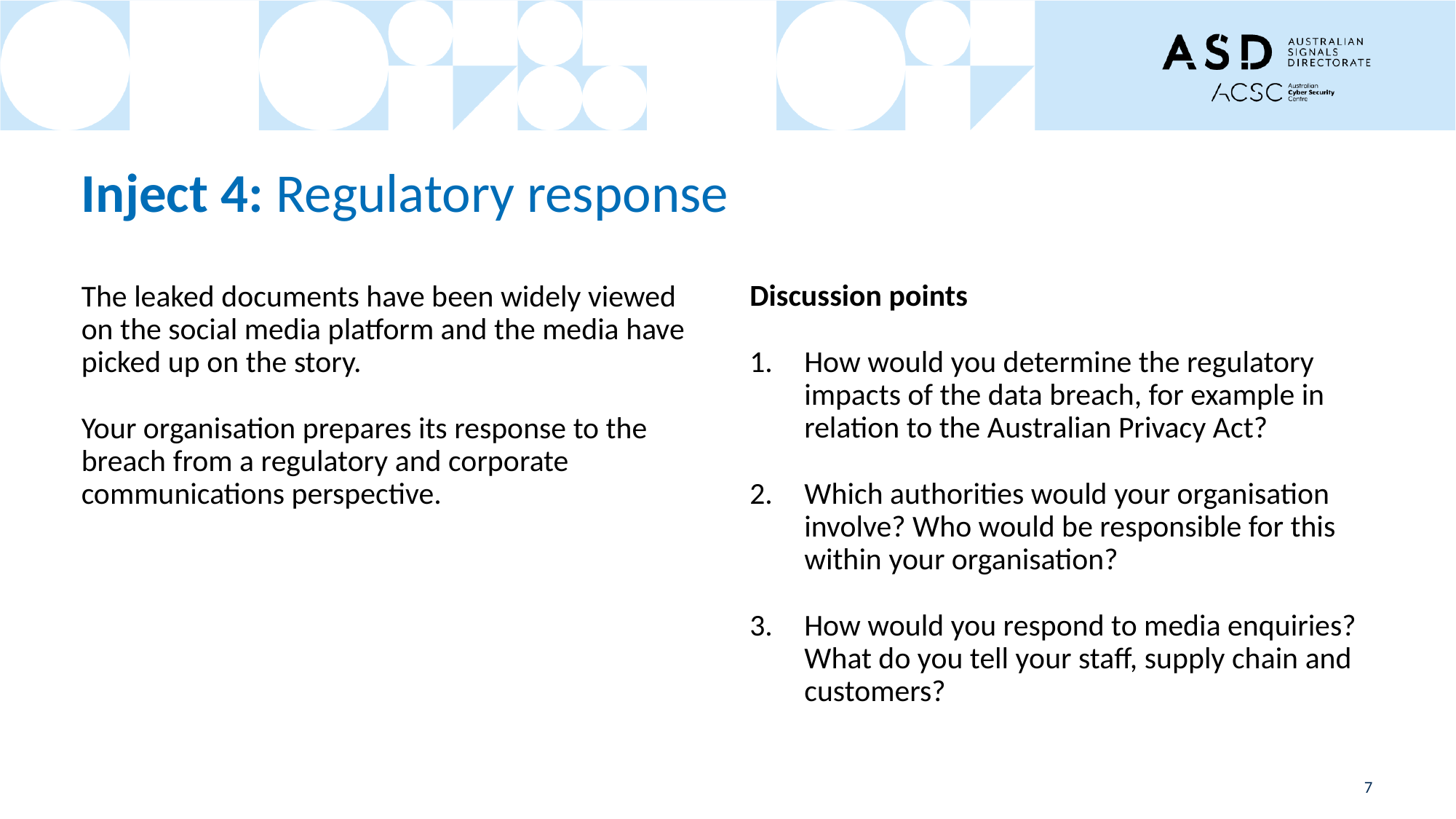

# Inject 4: Regulatory response
Discussion points
How would you determine the regulatory impacts of the data breach, for example in relation to the Australian Privacy Act?
Which authorities would your organisation involve? Who would be responsible for this within your organisation?
How would you respond to media enquiries? What do you tell your staff, supply chain and customers?
The leaked documents have been widely viewed on the social media platform and the media have picked up on the story.
Your organisation prepares its response to the breach from a regulatory and corporate communications perspective.
7